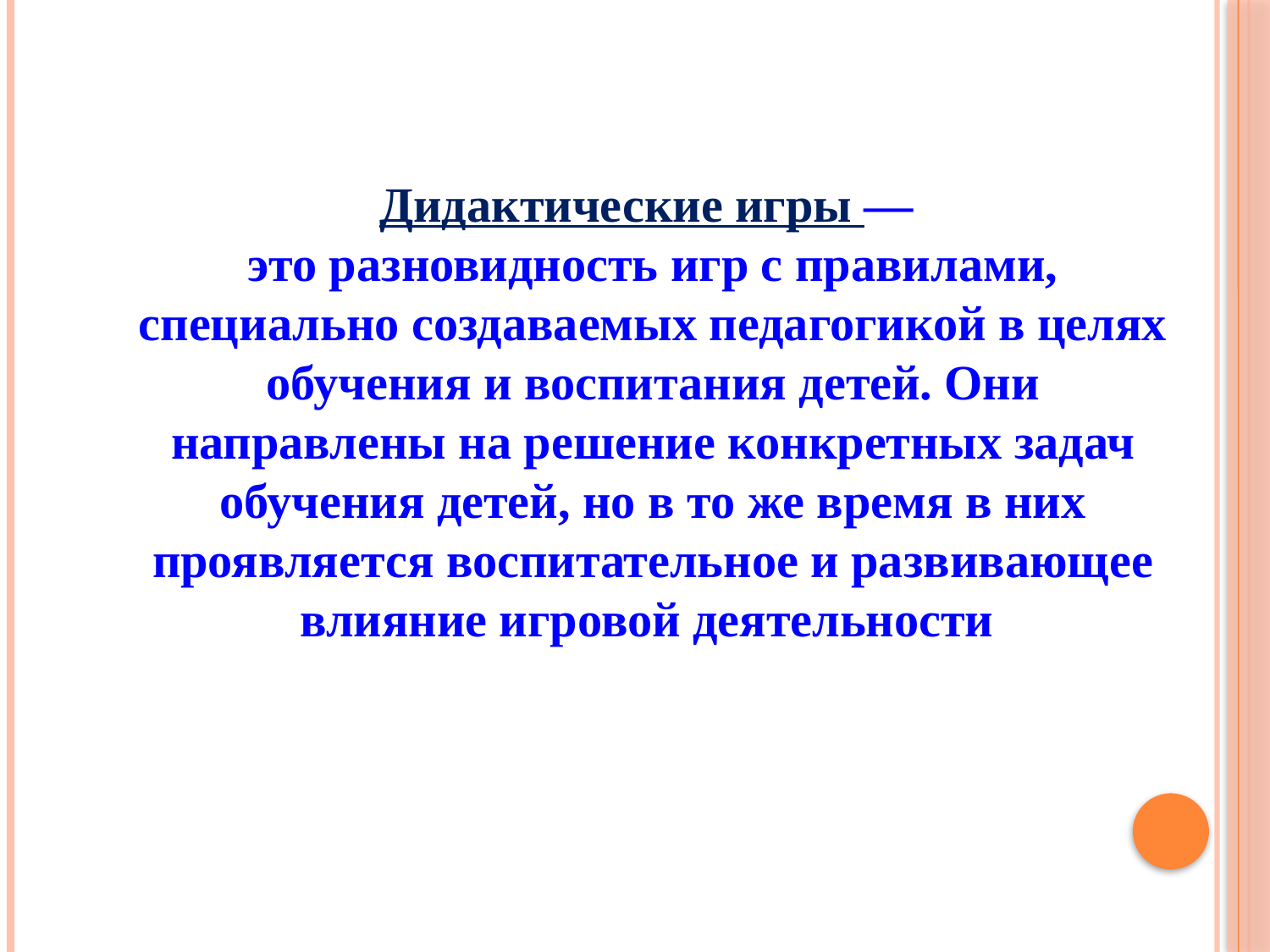

Дидактические игры —
это разновидность игр с правилами, специально создаваемых педагогикой в целях обучения и воспитания детей. Они направлены на решение конкретных задач обучения детей, но в то же время в них проявляется воспитательное и развивающее влияние игровой деятельности